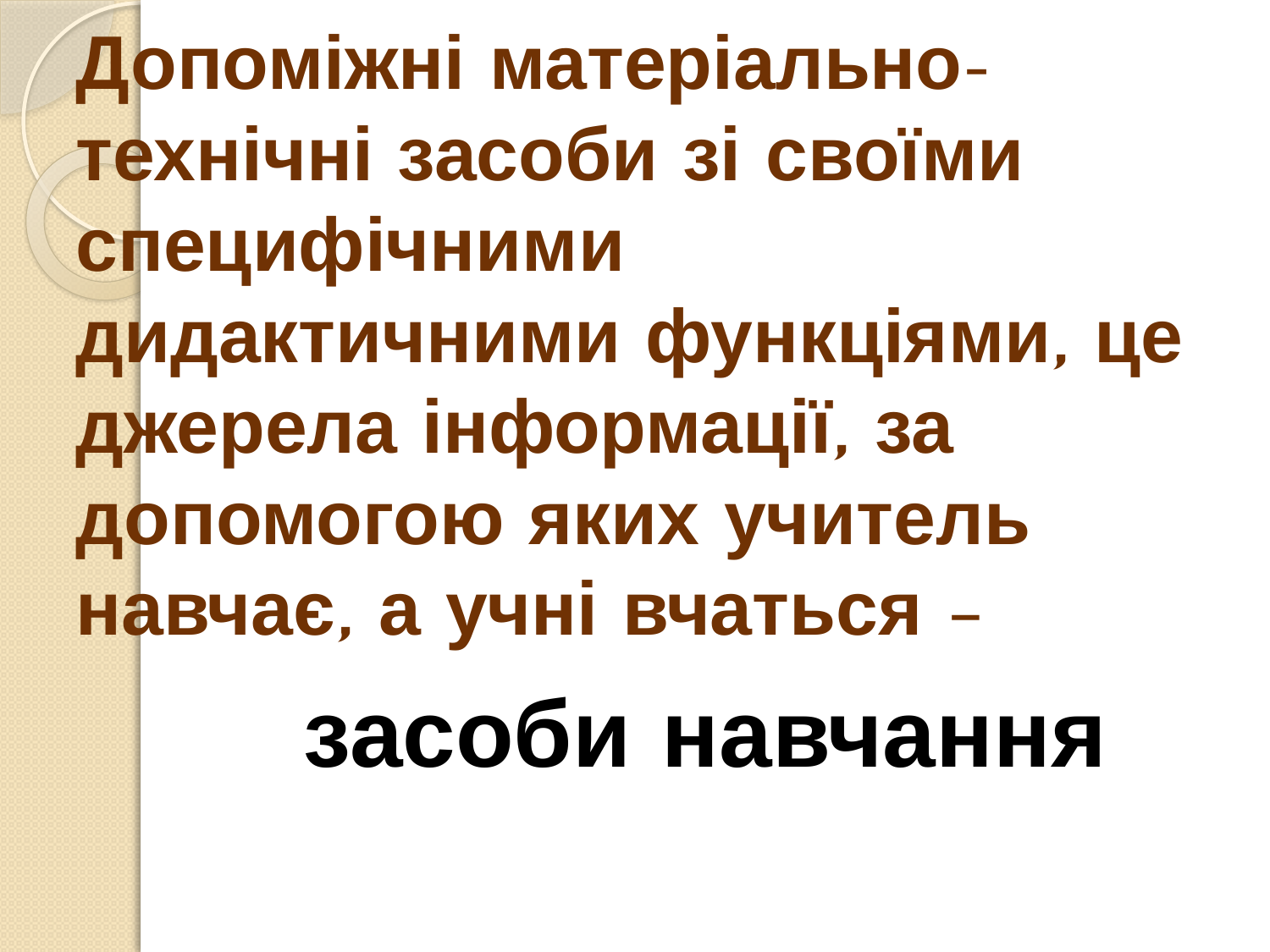

# Допоміжні матеріально-технічні засоби зі своїми специфічними дидактичними функціями, це джерела інформації, за допомогою яких учитель навчає, а учні вчаться –
       засоби навчання